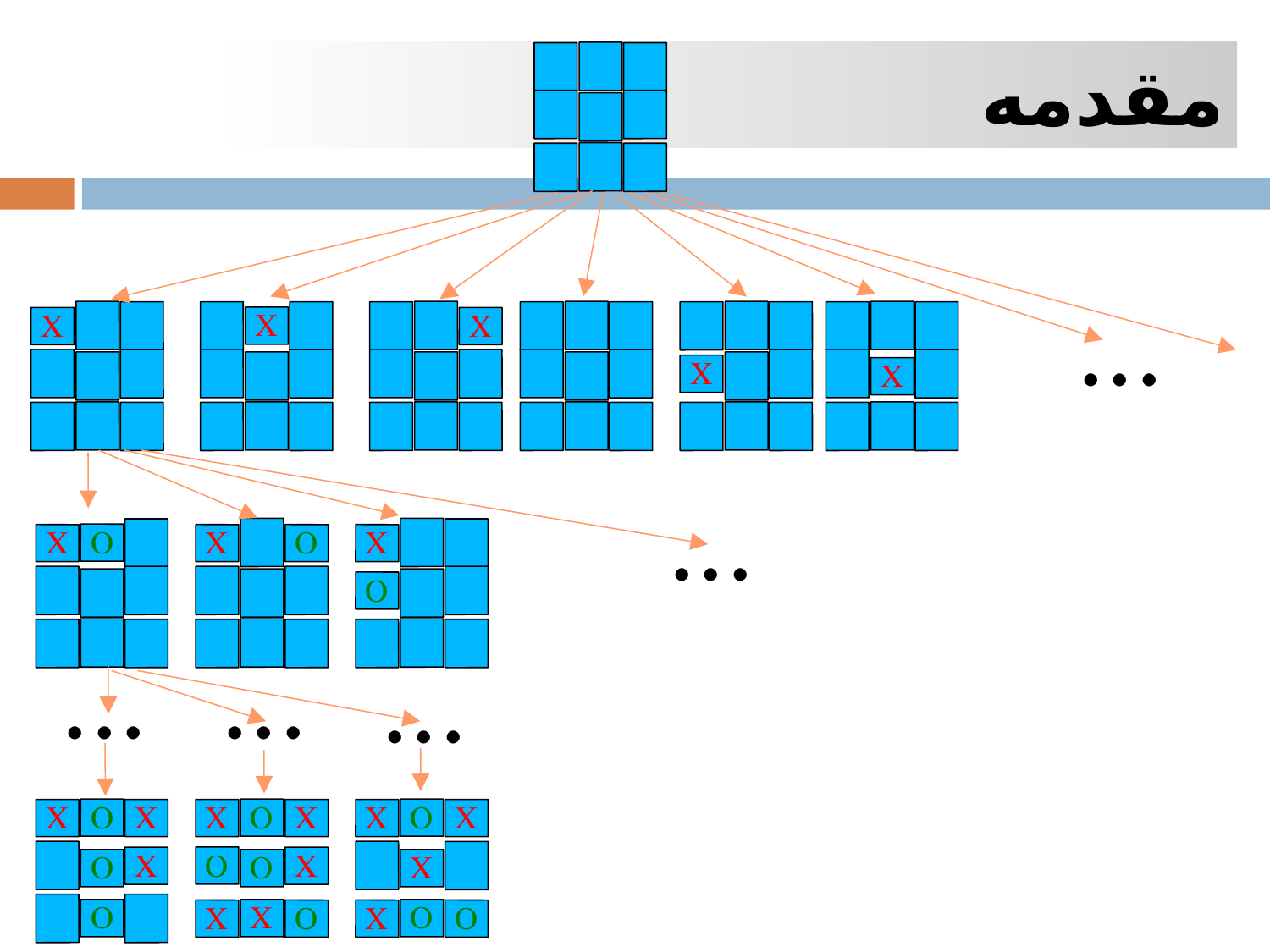

مقدمه

...

X
X
X

X
X

...

O
X
X
O
X

O

...
...
...

O
O
O
X
X
X
X
X
X

O
X
X
O
O
X

O
X
O
X
O
X
O